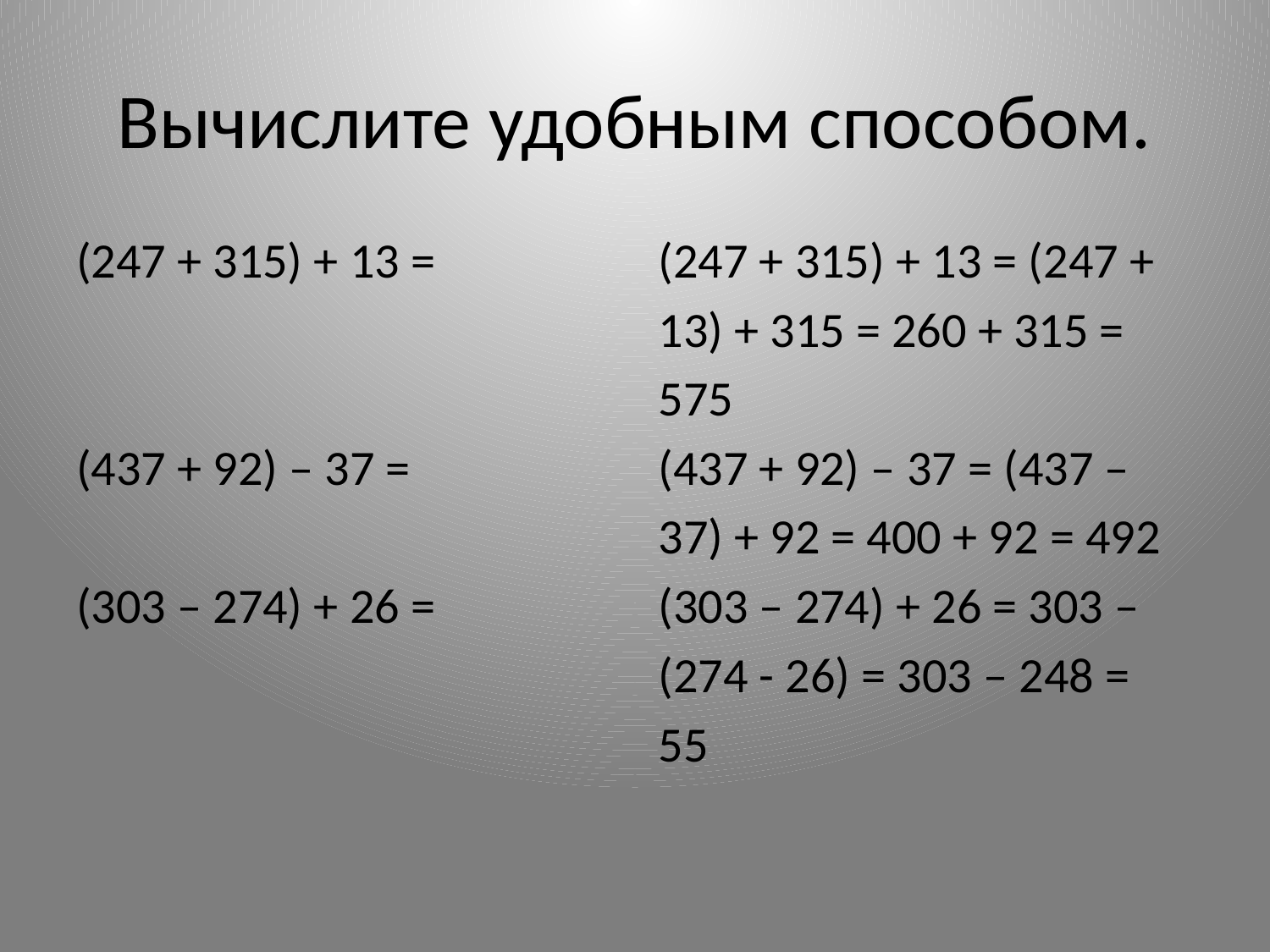

# Вычислите удобным способом.
(247 + 315) + 13 =

(437 + 92) – 37 =

(303 – 274) + 26 =
(247 + 315) + 13 = (247 +
13) + 315 = 260 + 315 =
575
(437 + 92) – 37 = (437 –
37) + 92 = 400 + 92 = 492
(303 – 274) + 26 = 303 –
(274 - 26) = 303 – 248 =
55